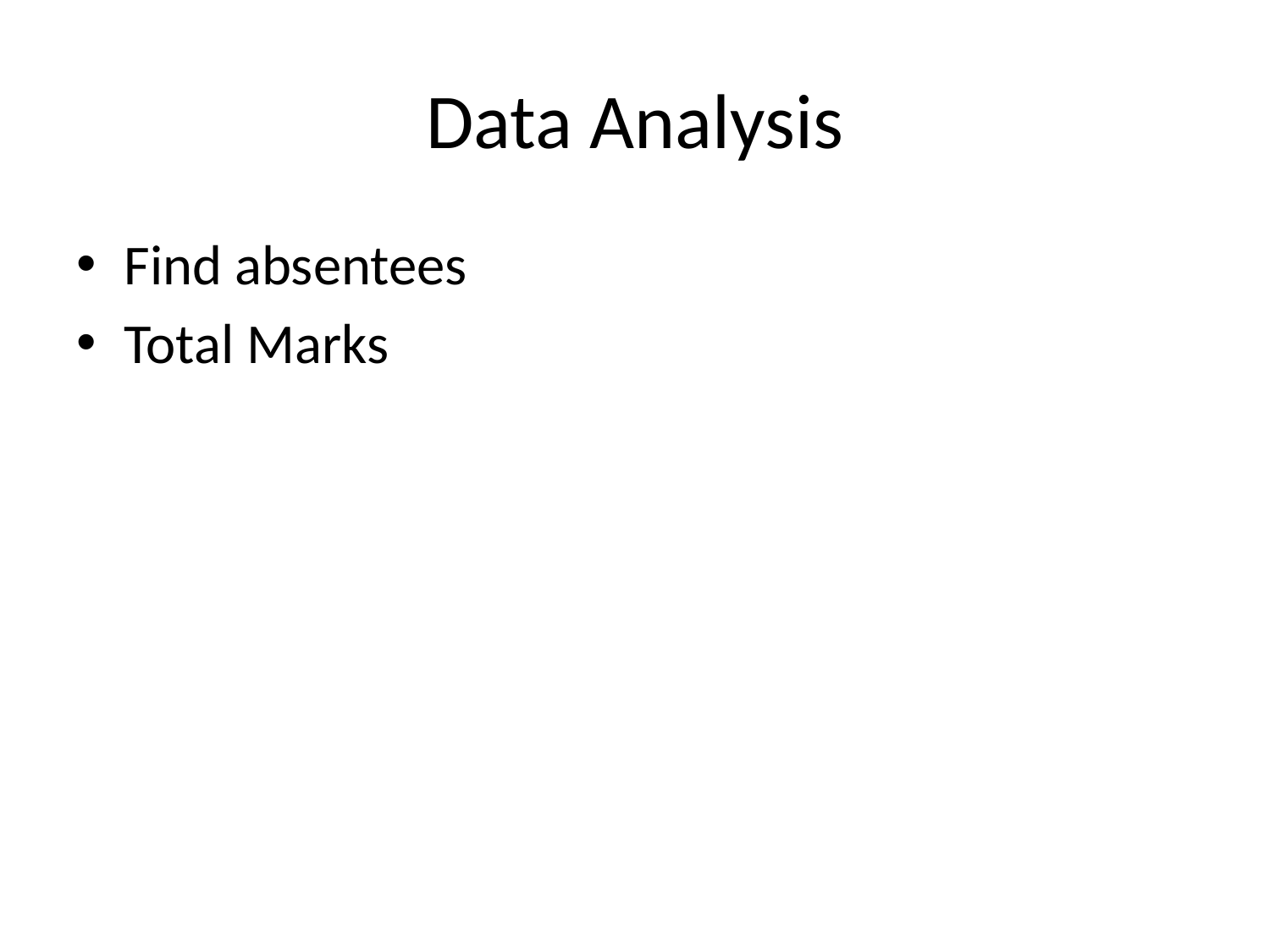

# Data Analysis
Find absentees
Total Marks